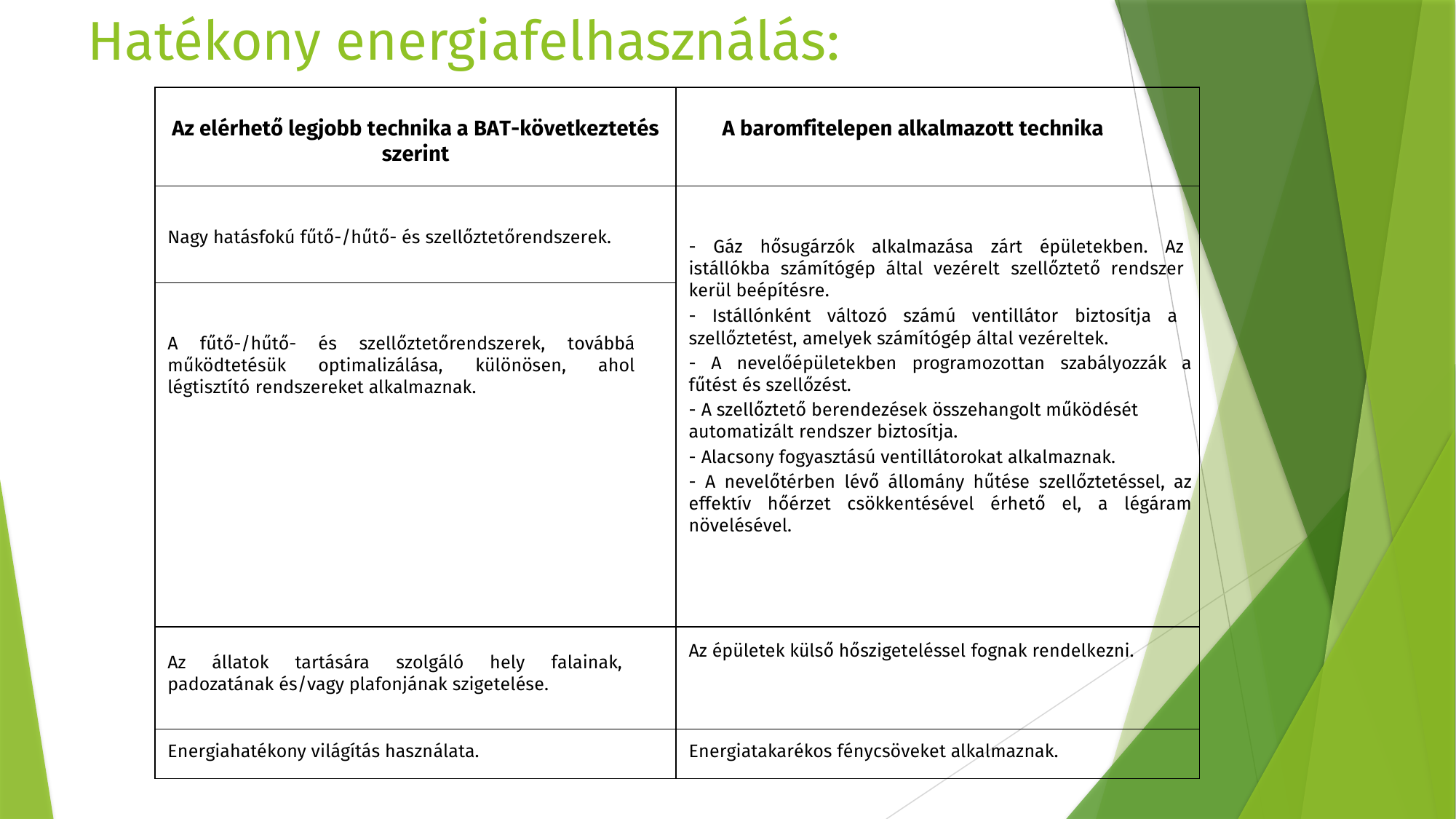

# Hatékony energiafelhasználás:
| Az elérhető legjobb technika a BAT-következtetés szerint | A baromfitelepen alkalmazott technika |
| --- | --- |
| Nagy hatásfokú fűtő-/hűtő- és szellőztetőrendszerek. | - Gáz hősugárzók alkalmazása zárt épületekben. Az istállókba számítógép által vezérelt szellőztető rendszer kerül beépítésre. - Istállónként változó számú ventillátor biztosítja a szellőztetést, amelyek számítógép által vezéreltek. - A nevelőépületekben programozottan szabályozzák a fűtést és szellőzést. - A szellőztető berendezések összehangolt működését automatizált rendszer biztosítja. - Alacsony fogyasztású ventillátorokat alkalmaznak. - A nevelőtérben lévő állomány hűtése szellőztetéssel, az effektív hőérzet csökkentésével érhető el, a légáram növelésével. |
| A fűtő-/hűtő- és szellőztetőrendszerek, továbbá működtetésük optimalizálása, különösen, ahol légtisztító rendszereket alkalmaznak. |  |
| Az állatok tartására szolgáló hely falainak, padozatának és/vagy plafonjának szigetelése. | Az épületek külső hőszigeteléssel fognak rendelkezni. |
| Energiahatékony világítás használata. | Energiatakarékos fénycsöveket alkalmaznak. |